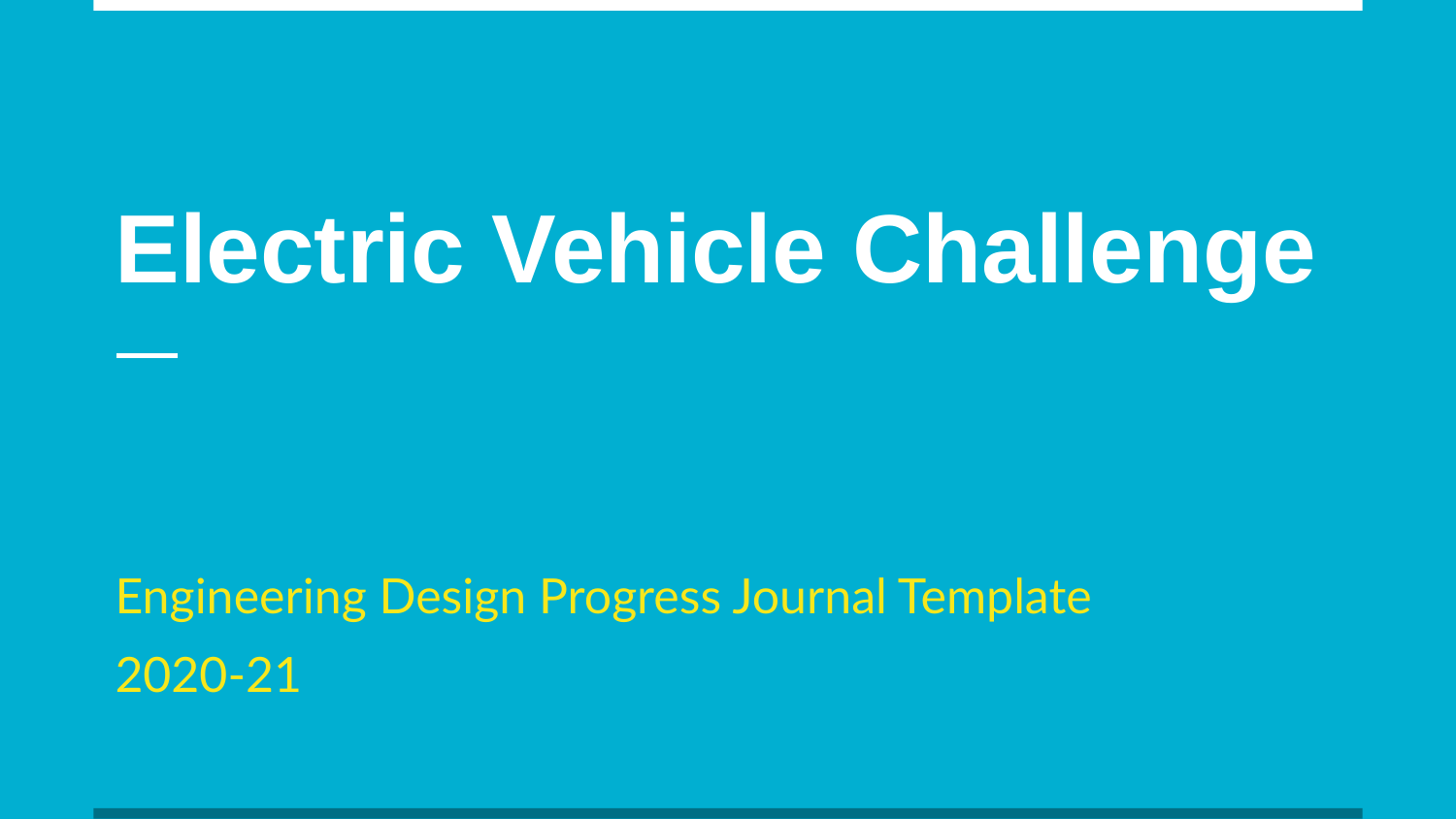

# Electric Vehicle Challenge
Engineering Design Progress Journal Template
2020-21